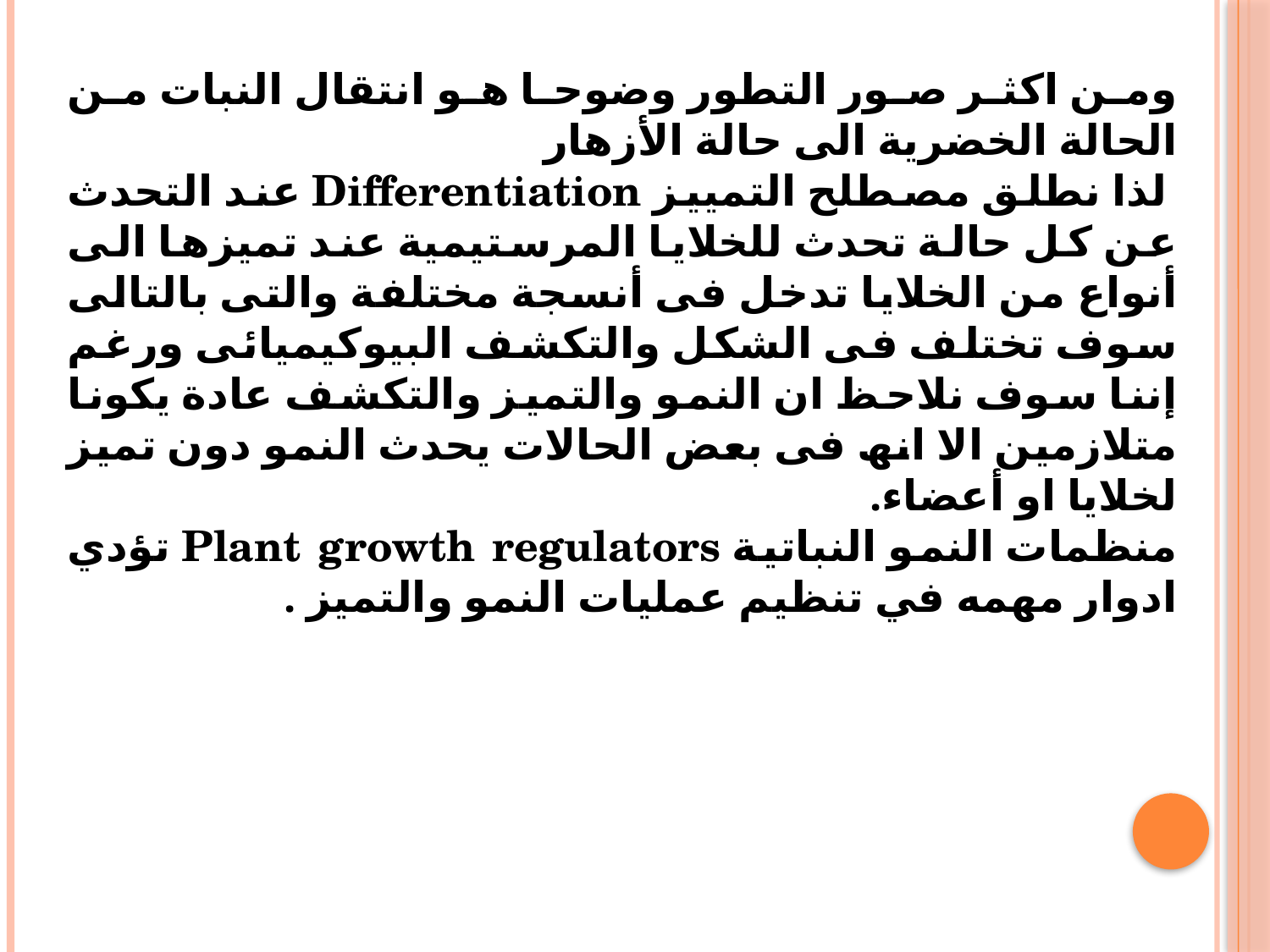

ومن اكثر صور التطور وضوحا ھو انتقال النبات من الحالة الخضریة الى حالة الأزھار
 لذا نطلق مصطلح التمییز Differentiation عند التحدث عن كل حالة تحدث للخلایا المرستیمیة عند تمیزھا الى أنواع من الخلایا تدخل فى أنسجة مختلفة والتى بالتالى سوف تختلف فى الشكل والتكشف البیوكیمیائى ورغم إننا سوف نلاحظ ان النمو والتمیز والتكشف عادة یكونا متلازمین الا انھ فى بعض الحالات یحدث النمو دون تمیز لخلایا او أعضاء.
منظمات النمو النباتية Plant growth regulators تؤدي ادوار مهمه في تنظيم عمليات النمو والتميز .